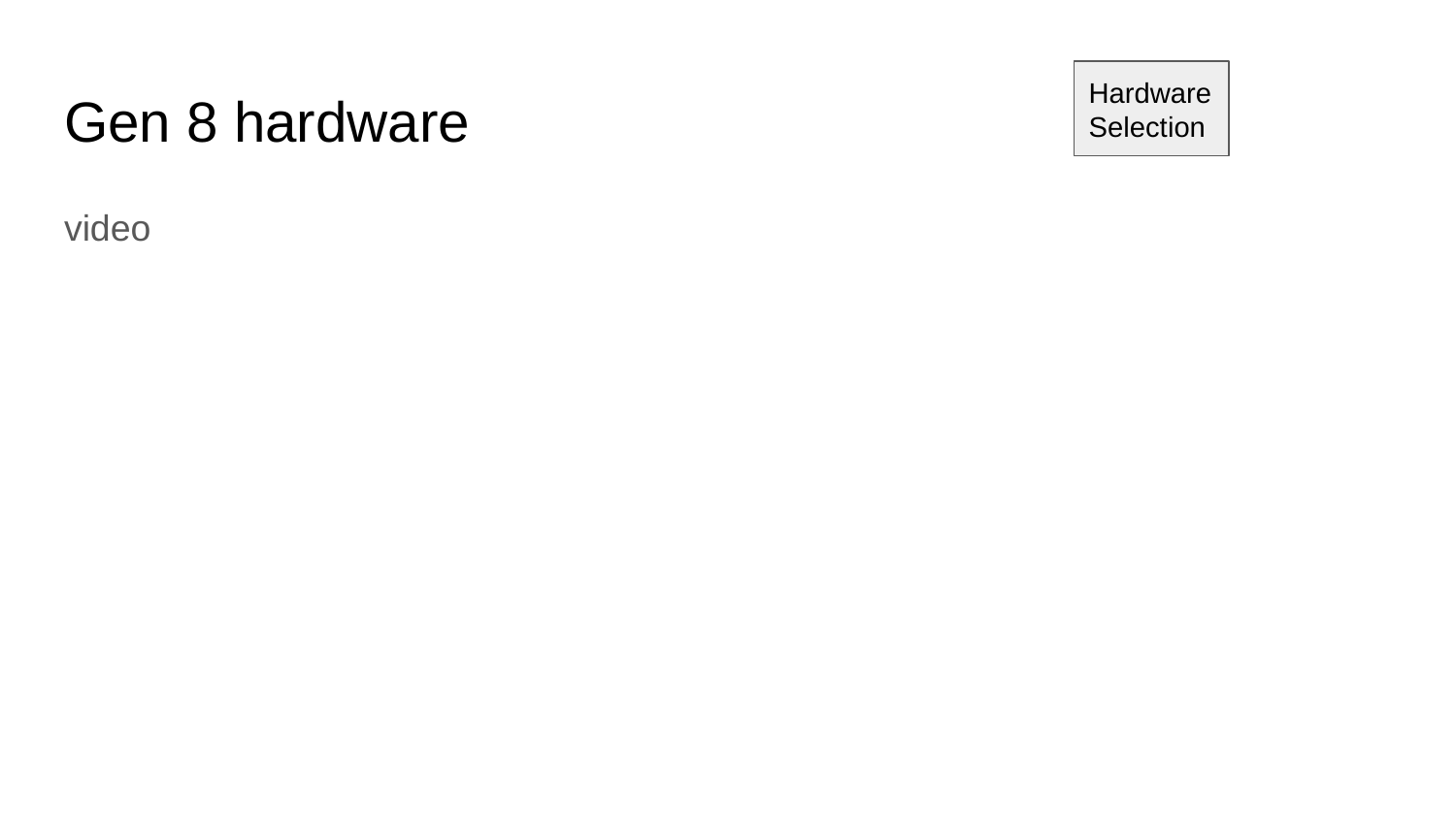

Hardware Selection
# Gen 8 hardware

video